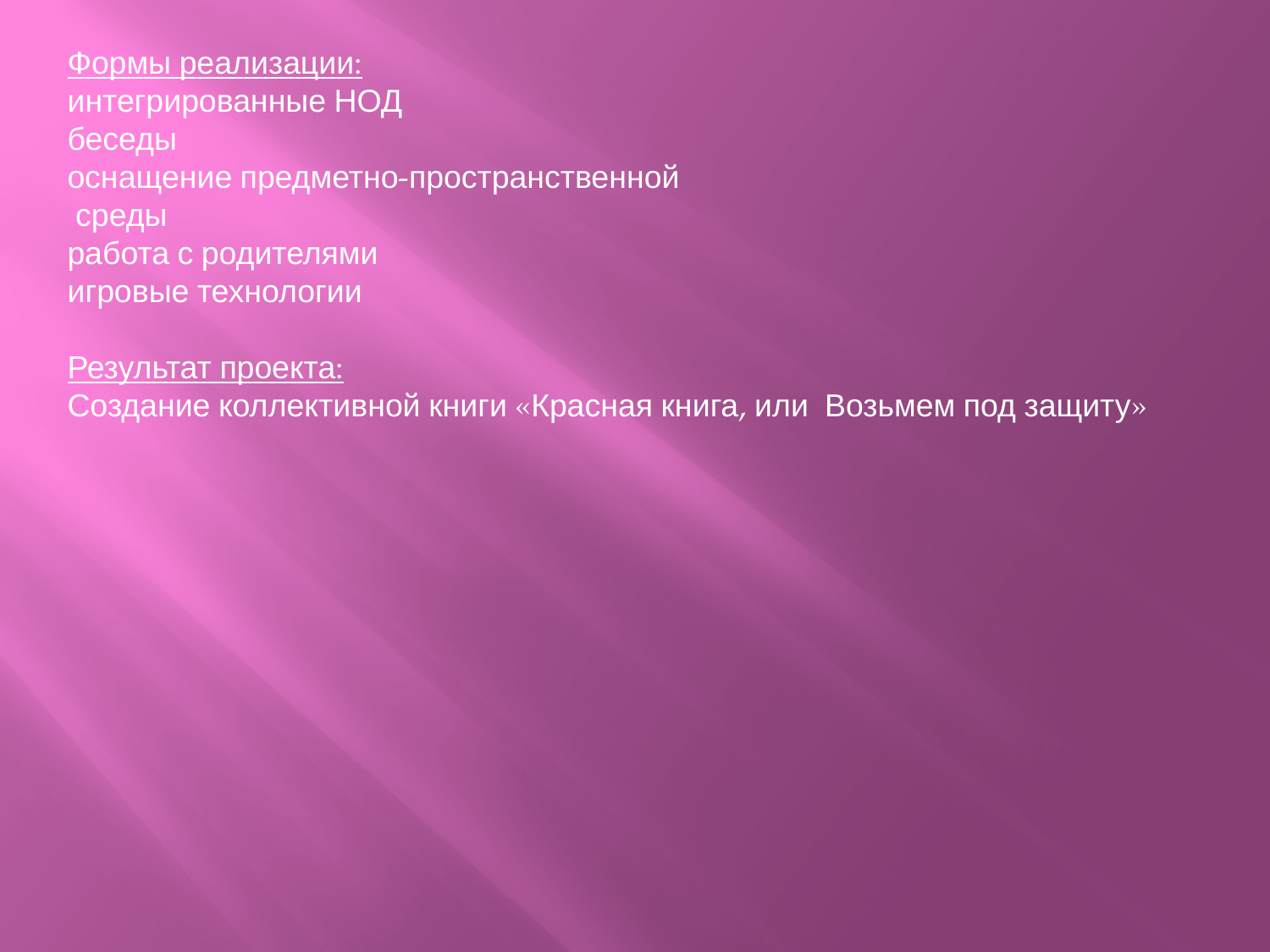

Формы реализации:
интегрированные НОД
беседы
оснащение предметно-пространственной
 среды
работа с родителями
игровые технологии

Результат проекта:
Создание коллективной книги «Красная книга, или  Возьмем под защиту»